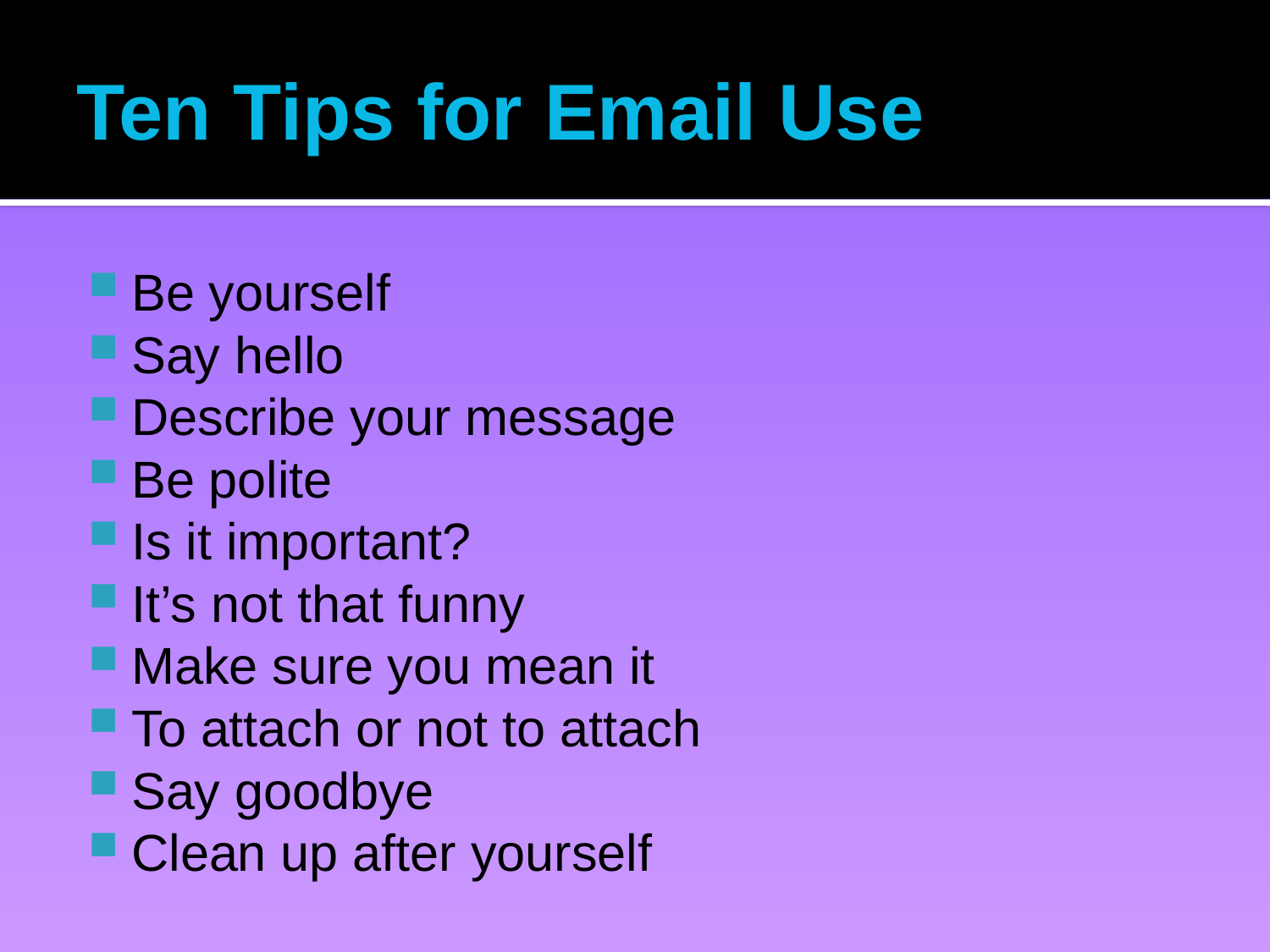

# Ten Tips for Email Use
Be yourself
Say hello
Describe your message
Be polite
Is it important?
It’s not that funny
Make sure you mean it
To attach or not to attach
Say goodbye
Clean up after yourself